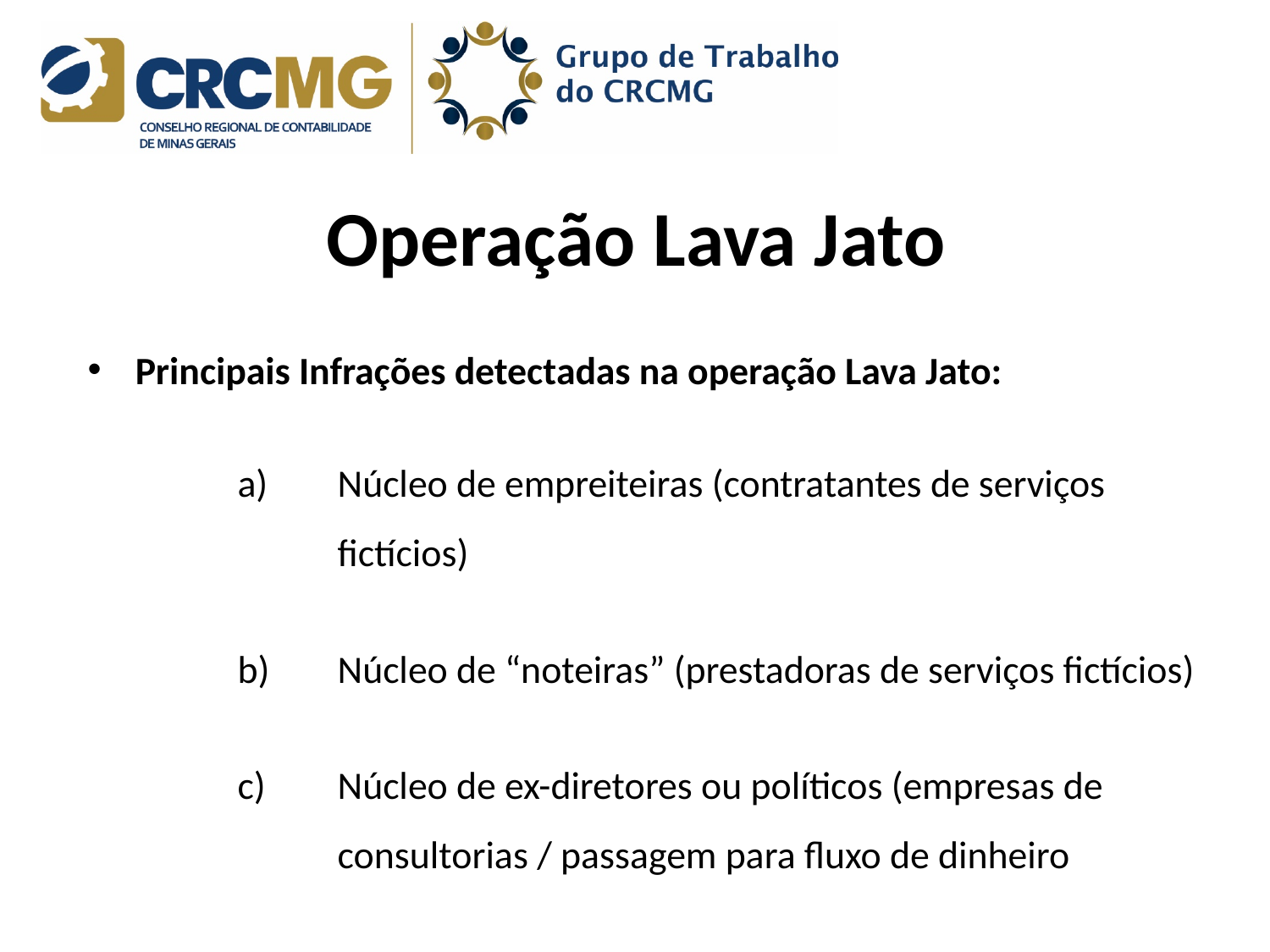

# Operação Lava Jato
Principais Infrações detectadas na operação Lava Jato:

Núcleo de empreiteiras (contratantes de serviços fictícios)

Núcleo de “noteiras” (prestadoras de serviços fictícios)

Núcleo de ex-diretores ou políticos (empresas de consultorias / passagem para fluxo de dinheiro